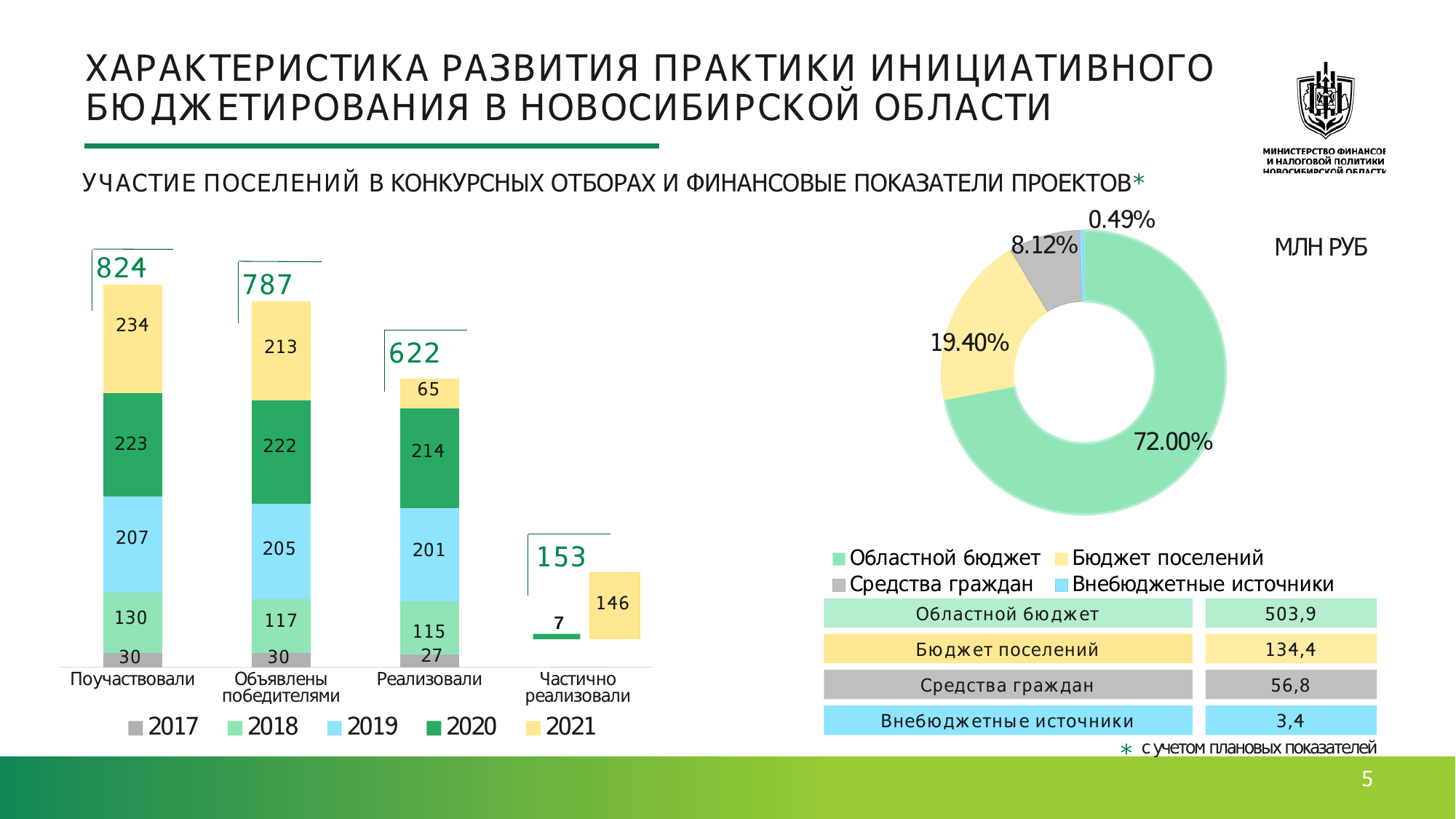

# ХАРАКТЕРИСТИКА РАЗВИТИЯ ПРАКТИКИ ИНИЦИАТИВНОГО БЮДЖЕТИРОВАНИЯ В НОВОСИБИРСКОЙ ОБЛАСТИ

### Chart

| Category | Финансовые показатели |
|---|---|
| Областной бюджет | 502.9 |
| Бюджет поселений | 135.5 |
| Средства граждан | 56.7 |
| Внебюджетные источники | 3.4 |
УЧАСТИЕ ПОСЕЛЕНИЙ В КОНКУРСНЫХ ОТБОРАХ И ФИНАНСОВЫЕ ПОКАЗАТЕЛИ ПРОЕКТОВ*

### Chart

| Category |
|---|
МЛН РУБ

### Chart

| Category |
|---|

### Chart

| Category | 2017 | 2018 | 2019 | 2020 | 2021 |
|---|---|---|---|---|---|
| Поучаствовали | 30.0 | 130.0 | 207.0 | 223.0 | 234.0 |
| Объявлены победителями | 30.0 | 117.0 | 205.0 | 222.0 | 213.0 |
| Реализовали | 27.0 | 115.0 | 201.0 | 214.0 | 65.0 |
| Частично реализовали | 0.0 | 0.0 | 0.0 | 0.0 | 0.0 |
824
787
622
153

146
Областной бюджет
503,9
7
Бюджет поселений
134,4
Средства граждан
56,8
Внебюджетные источники
3,4
   с учетом плановых показателей
  *
5